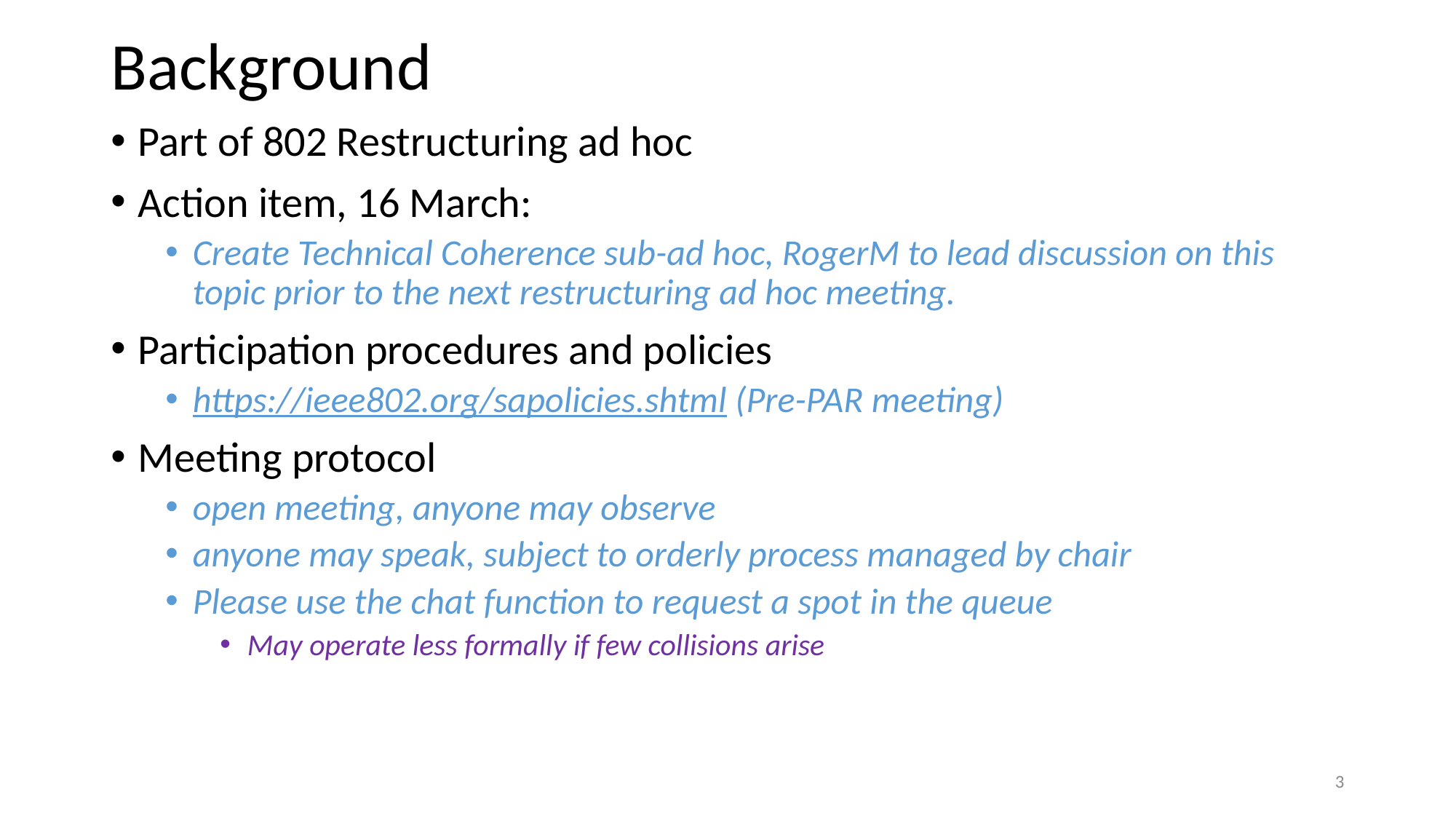

# Background
Part of 802 Restructuring ad hoc
Action item, 16 March:
Create Technical Coherence sub-ad hoc, RogerM to lead discussion on this topic prior to the next restructuring ad hoc meeting.
Participation procedures and policies
https://ieee802.org/sapolicies.shtml (Pre-PAR meeting)
Meeting protocol
open meeting, anyone may observe
anyone may speak, subject to orderly process managed by chair
Please use the chat function to request a spot in the queue
May operate less formally if few collisions arise

3